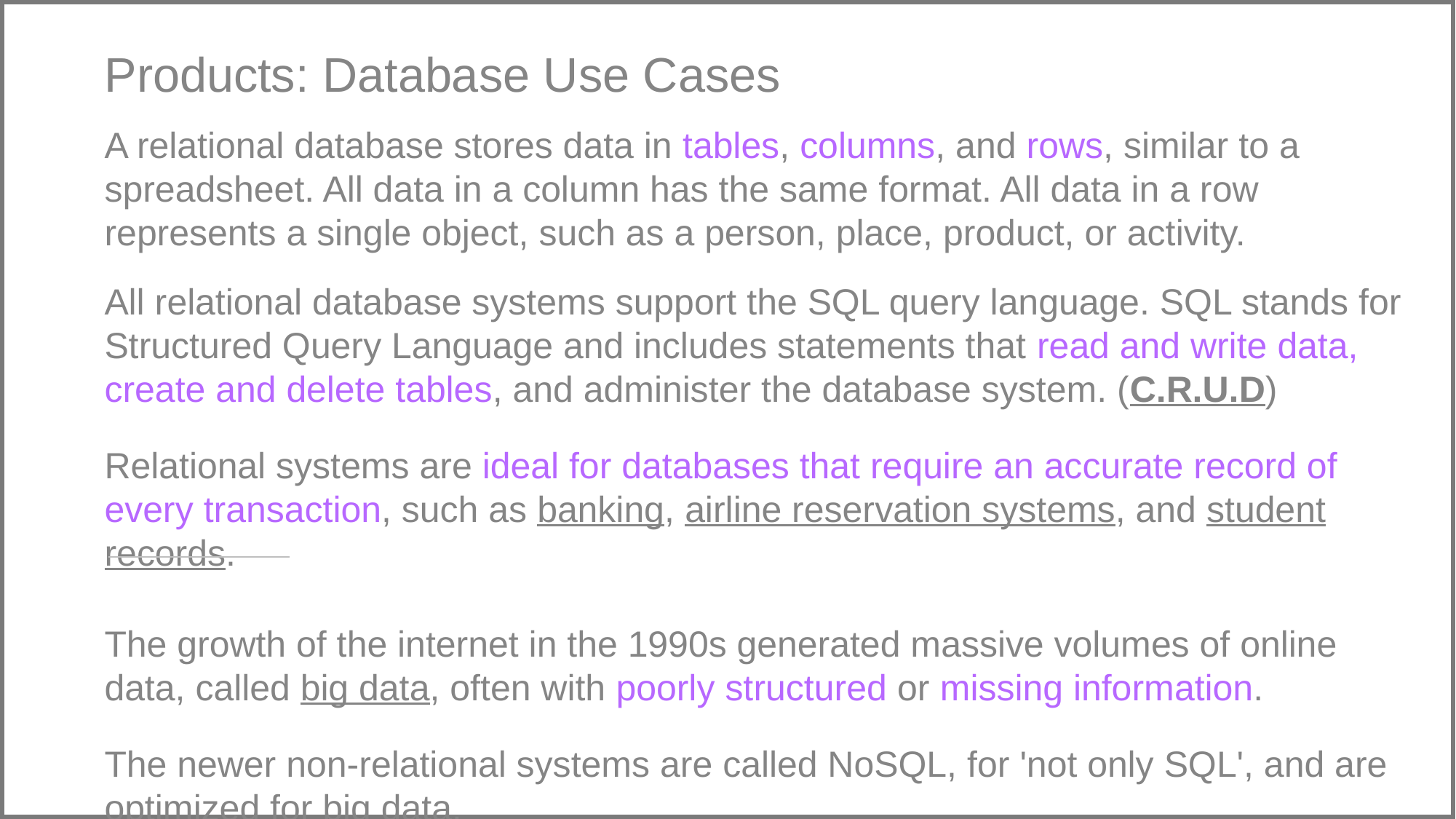

Products: Database Use Cases

A relational database stores data in tables, columns, and rows, similar to a spreadsheet. All data in a column has the same format. All data in a row represents a single object, such as a person, place, product, or activity.

All relational database systems support the SQL query language. SQL stands for Structured Query Language and includes statements that read and write data, create and delete tables, and administer the database system. (C.R.U.D)

Relational systems are ideal for databases that require an accurate record of every transaction, such as banking, airline reservation systems, and student records.

The growth of the internet in the 1990s generated massive volumes of online data, called big data, often with poorly structured or missing information.

The newer non-relational systems are called NoSQL, for 'not only SQL', and are optimized for big data.